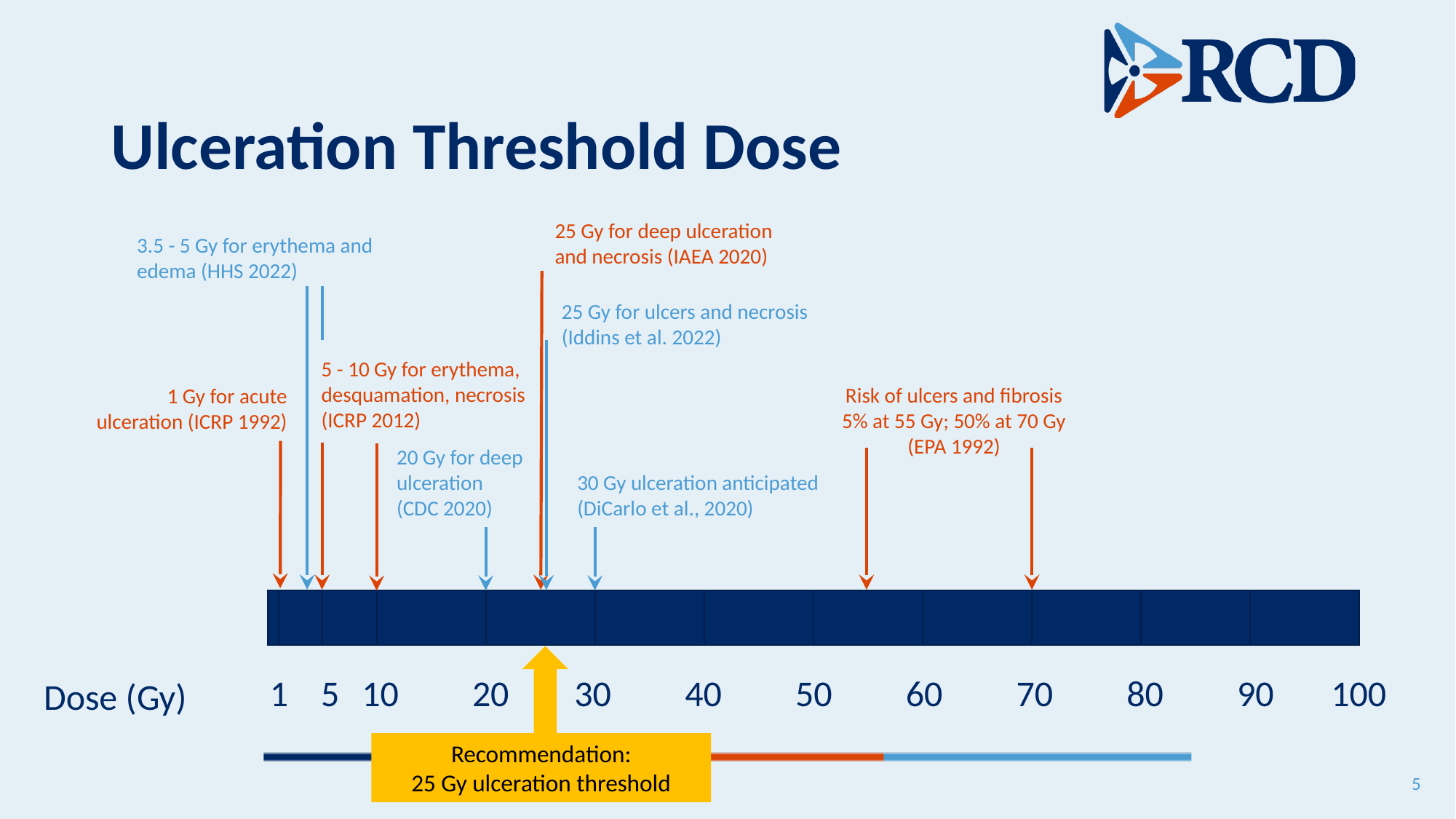

# Ulceration Threshold Dose
25 Gy for deep ulceration and necrosis (IAEA 2020)
3.5 - 5 Gy for erythema and edema (HHS 2022)
25 Gy for ulcers and necrosis (Iddins et al. 2022)
5 - 10 Gy for erythema, desquamation, necrosis (ICRP 2012)
1 Gy for acute ulceration (ICRP 1992)
Risk of ulcers and fibrosis
5% at 55 Gy; 50% at 70 Gy
(EPA 1992)
20 Gy for deep ulceration
(CDC 2020)
30 Gy ulceration anticipated
(DiCarlo et al., 2020)

1    5
10         20        30         40         50         60         70         80         90       100
Dose (Gy)

Recommendation:
25 Gy ulceration threshold
5